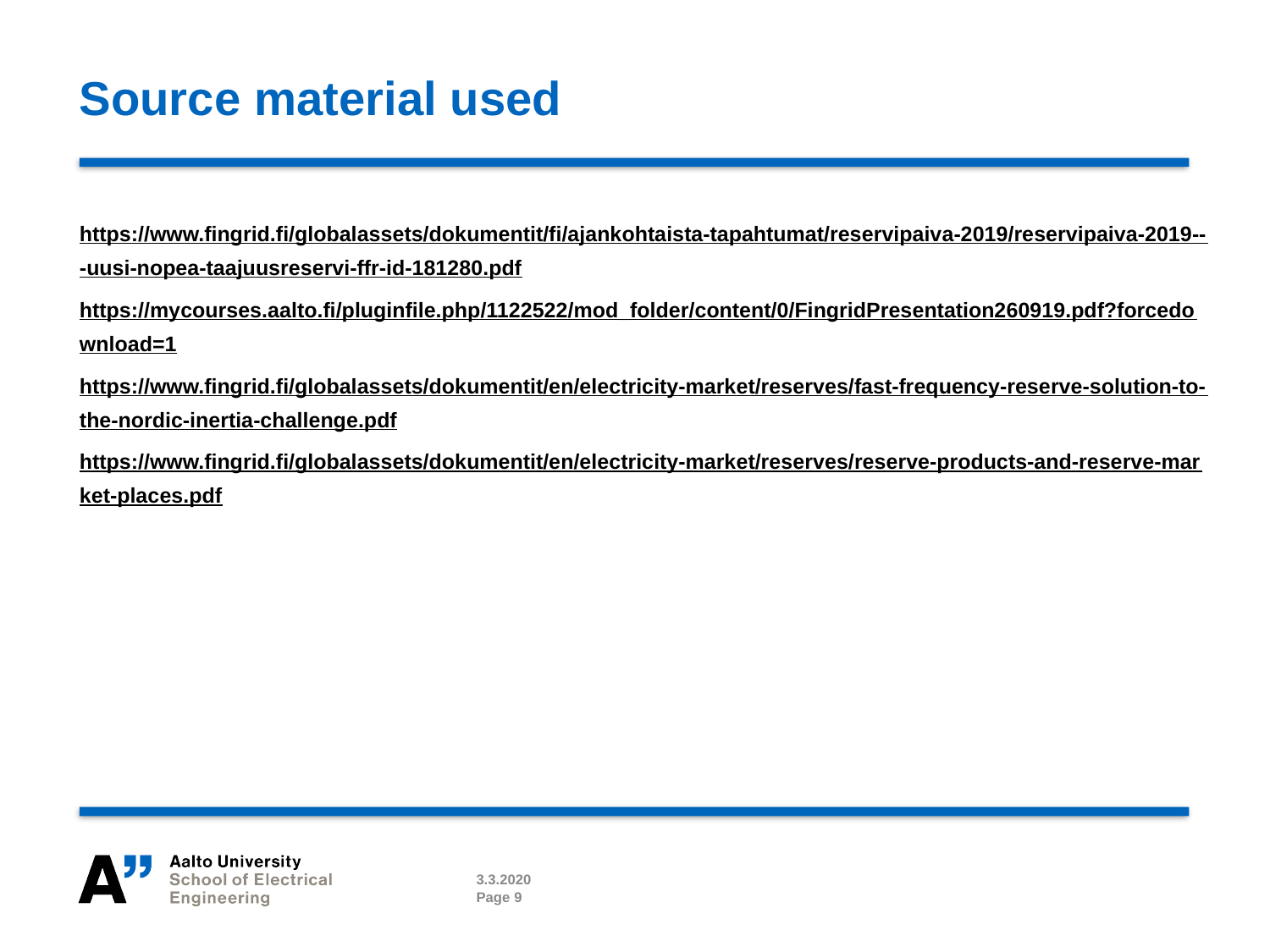

# Source material used
https://www.fingrid.fi/globalassets/dokumentit/fi/ajankohtaista-tapahtumat/reservipaiva-2019/reservipaiva-2019---uusi-nopea-taajuusreservi-ffr-id-181280.pdf
https://mycourses.aalto.fi/pluginfile.php/1122522/mod_folder/content/0/FingridPresentation260919.pdf?forcedownload=1
https://www.fingrid.fi/globalassets/dokumentit/en/electricity-market/reserves/fast-frequency-reserve-solution-to-the-nordic-inertia-challenge.pdf
https://www.fingrid.fi/globalassets/dokumentit/en/electricity-market/reserves/reserve-products-and-reserve-market-places.pdf

3.3.2020
Page 9